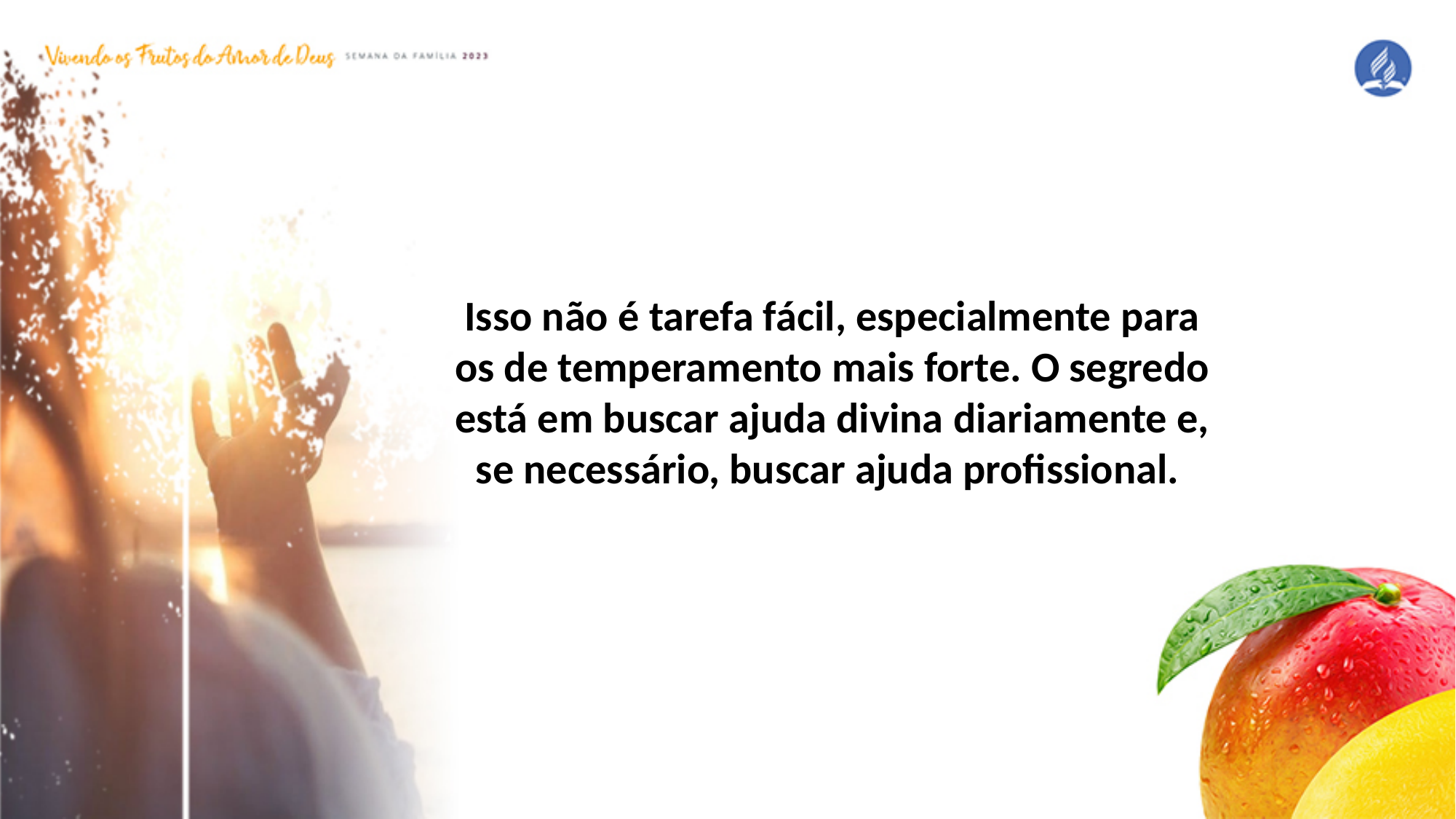

Isso não é tarefa fácil, especialmente para os de temperamento mais forte. O segredo está em buscar ajuda divina diariamente e, se necessário, buscar ajuda profissional.